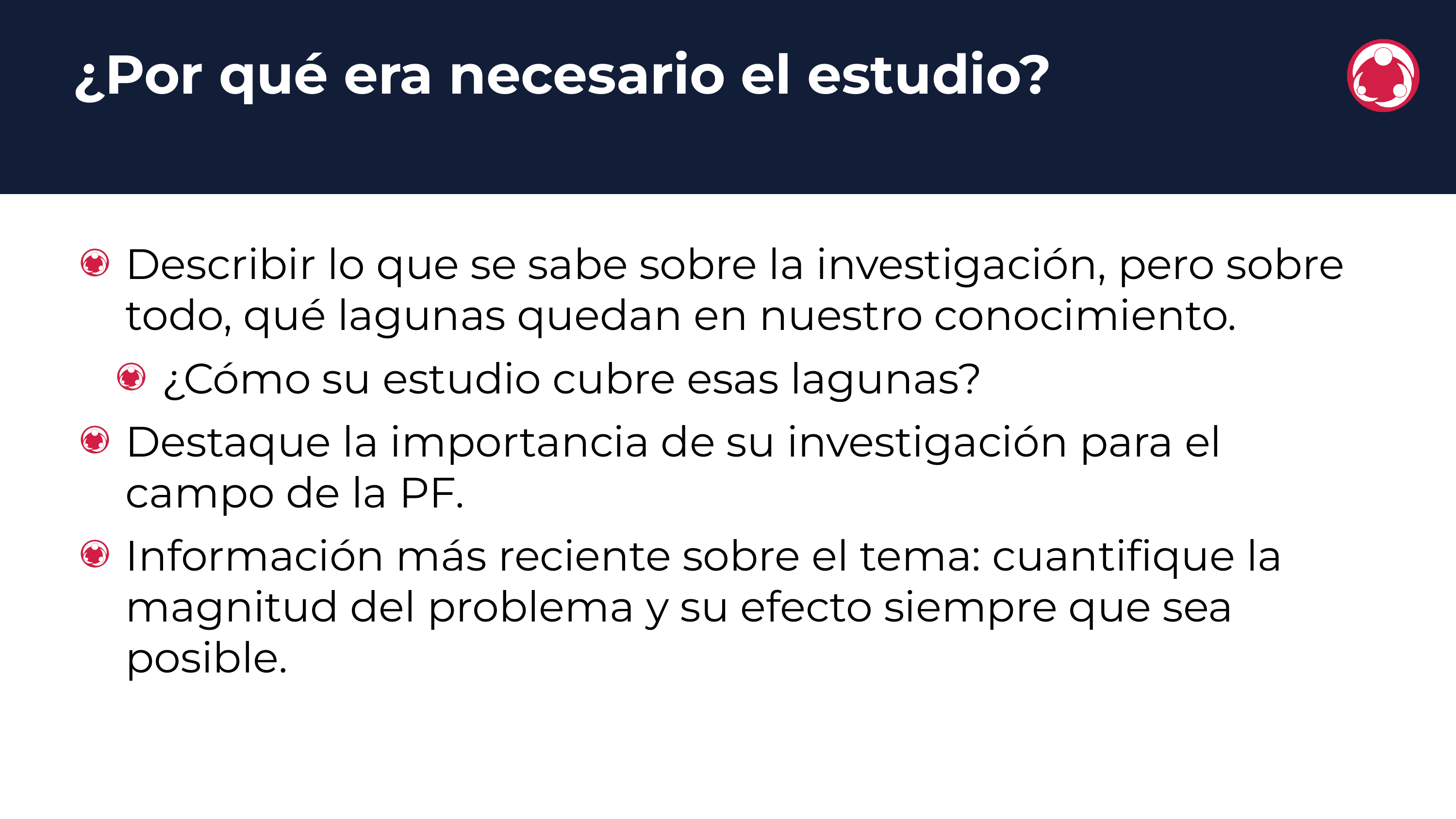

¿Por qué era necesario el estudio?

Describir lo que se sabe sobre la investigación, pero sobre todo, qué lagunas quedan en nuestro conocimiento.
¿Cómo su estudio cubre esas lagunas?
Destaque la importancia de su investigación para el campo de la PF.
Información más reciente sobre el tema: cuantifique la magnitud del problema y su efecto siempre que sea posible.